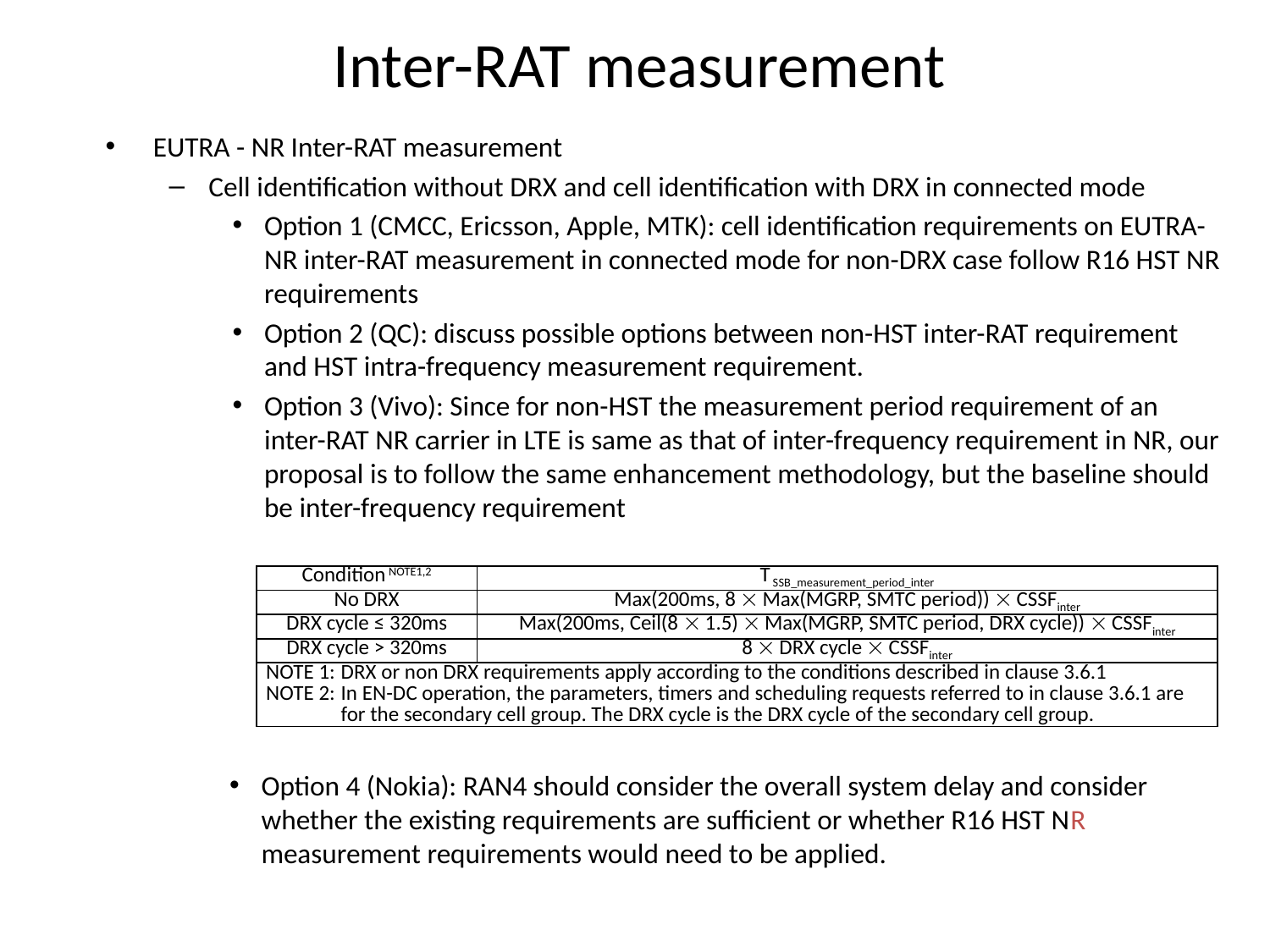

# Inter-RAT measurement
EUTRA - NR Inter-RAT measurement
Cell identification without DRX and cell identification with DRX in connected mode
Option 1 (CMCC, Ericsson, Apple, MTK): cell identification requirements on EUTRA-NR inter-RAT measurement in connected mode for non-DRX case follow R16 HST NR requirements
Option 2 (QC): discuss possible options between non-HST inter-RAT requirement and HST intra-frequency measurement requirement.
Option 3 (Vivo): Since for non-HST the measurement period requirement of an inter-RAT NR carrier in LTE is same as that of inter-frequency requirement in NR, our proposal is to follow the same enhancement methodology, but the baseline should be inter-frequency requirement

| Condition NOTE1,2 | T SSB\_measurement\_period\_inter |
| --- | --- |
| No DRX | Max(200ms, 8 × Max(MGRP, SMTC period)) × CSSFinter |
| DRX cycle ≤ 320ms | Max(200ms, Ceil(8 × 1.5) × Max(MGRP, SMTC period, DRX cycle)) × CSSFinter |
| DRX cycle > 320ms | 8 × DRX cycle × CSSFinter |
| NOTE 1: DRX or non DRX requirements apply according to the conditions described in clause 3.6.1 NOTE 2: In EN-DC operation, the parameters, timers and scheduling requests referred to in clause 3.6.1 are for the secondary cell group. The DRX cycle is the DRX cycle of the secondary cell group. |  |
Option 4 (Nokia): RAN4 should consider the overall system delay and consider whether the existing requirements are sufficient or whether R16 HST NR measurement requirements would need to be applied.